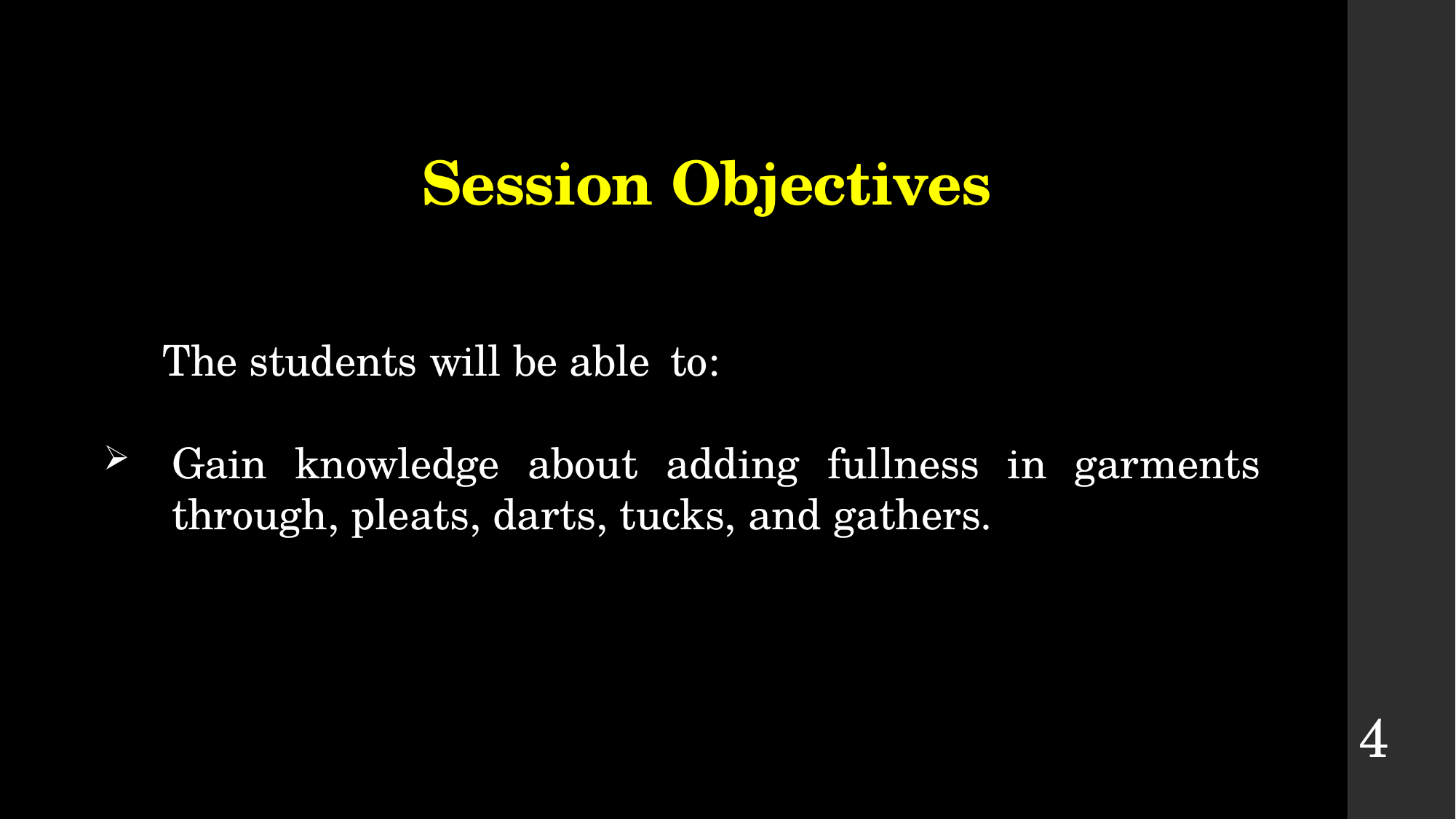

# Session Objectives
      The students will be able to:

Gain knowledge about adding fullness in garments through, pleats, darts, tucks, and gathers.
4